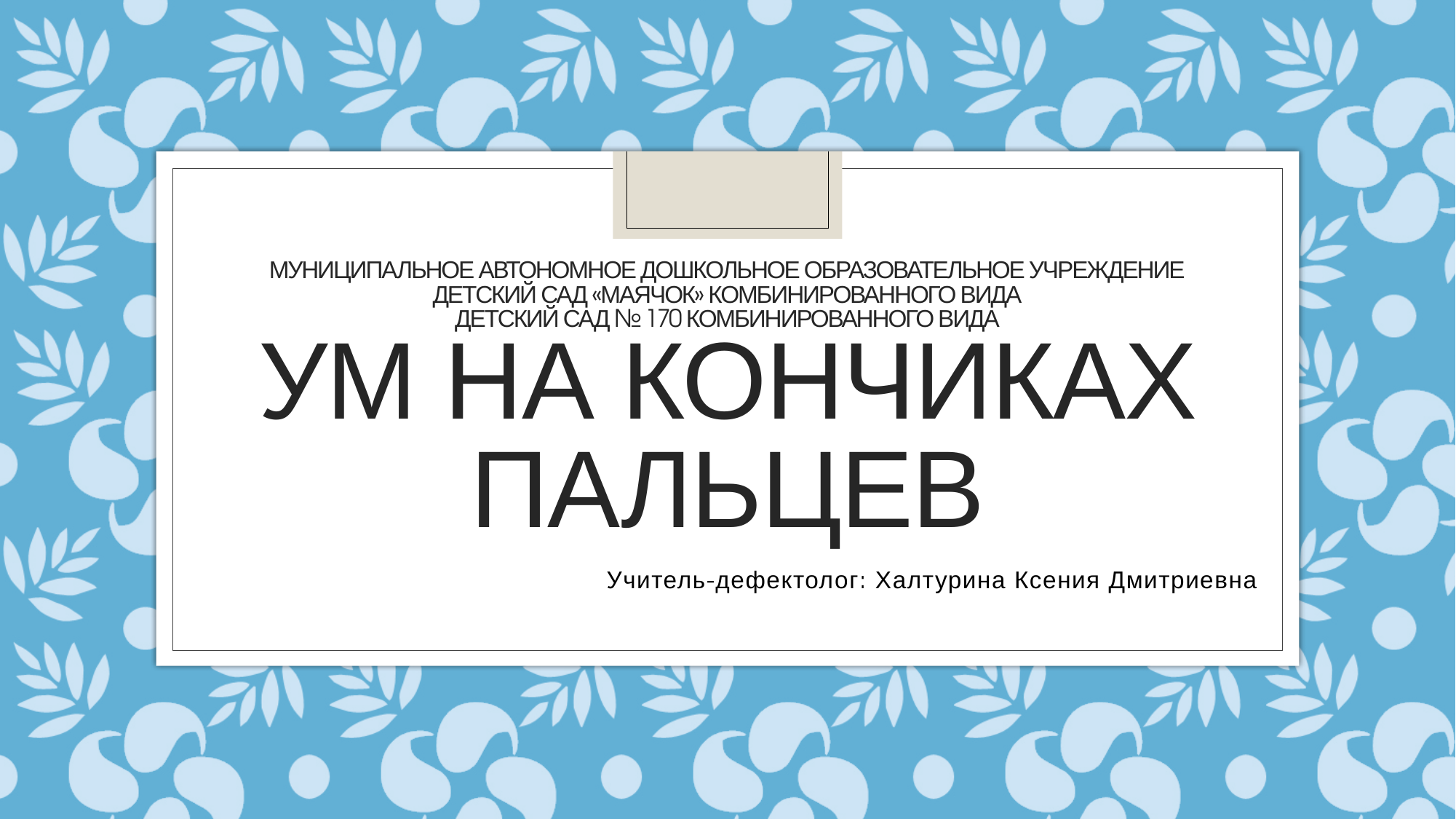

# Муниципальное автономное дошкольное образовательное учреждение детский сад «МАЯЧОК» комбинированного вида детский сад № 170 комбинированного вида Ум на кончиках пальцев
Учитель-дефектолог: Халтурина Ксения Дмитриевна